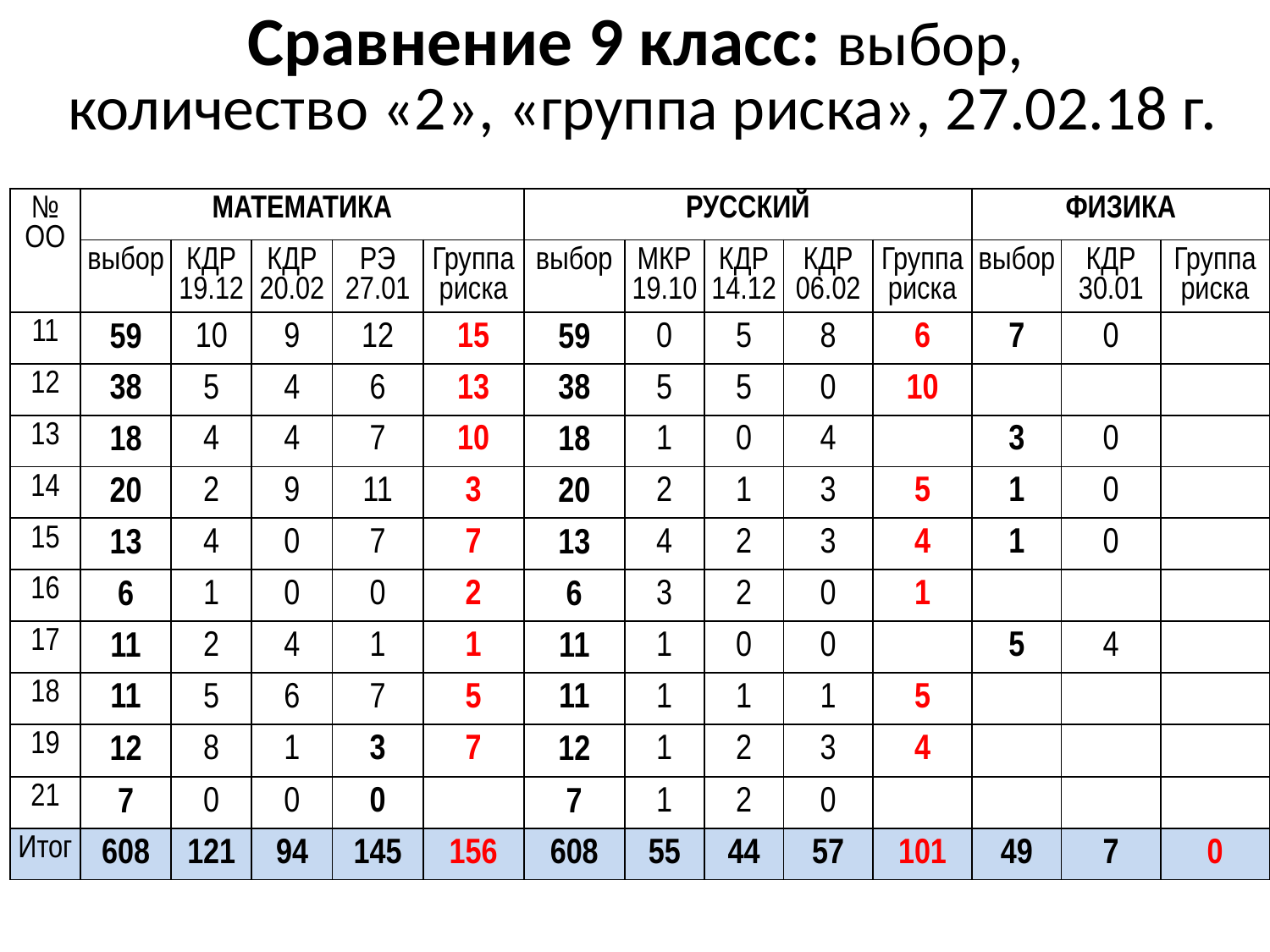

# Сравнение 9 класс: выбор, количество «2», «группа риска», 27.02.18 г.
| № ОО | МАТЕМАТИКА |  |  |  |  | РУССКИЙ |  |  |  |  | ФИЗИКА |  |  |
| --- | --- | --- | --- | --- | --- | --- | --- | --- | --- | --- | --- | --- | --- |
|  | выбор | КДР 19.12 | КДР 20.02 | РЭ 27.01 | Группа риска | выбор | МКР 19.10 | КДР 14.12 | КДР 06.02 | Группа риска | выбор | КДР 30.01 | Группа риска |
| 11 | 59 | 10 | 9 | 12 | 15 | 59 | 0 | 5 | 8 | 6 | 7 | 0 |  |
| 12 | 38 | 5 | 4 | 6 | 13 | 38 | 5 | 5 | 0 | 10 |  |  |  |
| 13 | 18 | 4 | 4 | 7 | 10 | 18 | 1 | 0 | 4 |  | 3 | 0 |  |
| 14 | 20 | 2 | 9 | 11 | 3 | 20 | 2 | 1 | 3 | 5 | 1 | 0 |  |
| 15 | 13 | 4 | 0 | 7 | 7 | 13 | 4 | 2 | 3 | 4 | 1 | 0 |  |
| 16 | 6 | 1 | 0 | 0 | 2 | 6 | 3 | 2 | 0 | 1 |  |  |  |
| 17 | 11 | 2 | 4 | 1 | 1 | 11 | 1 | 0 | 0 |  | 5 | 4 |  |
| 18 | 11 | 5 | 6 | 7 | 5 | 11 | 1 | 1 | 1 | 5 |  |  |  |
| 19 | 12 | 8 | 1 | 3 | 7 | 12 | 1 | 2 | 3 | 4 |  |  |  |
| 21 | 7 | 0 | 0 | 0 |  | 7 | 1 | 2 | 0 |  |  |  |  |
| Итог | 608 | 121 | 94 | 145 | 156 | 608 | 55 | 44 | 57 | 101 | 49 | 7 | 0 |